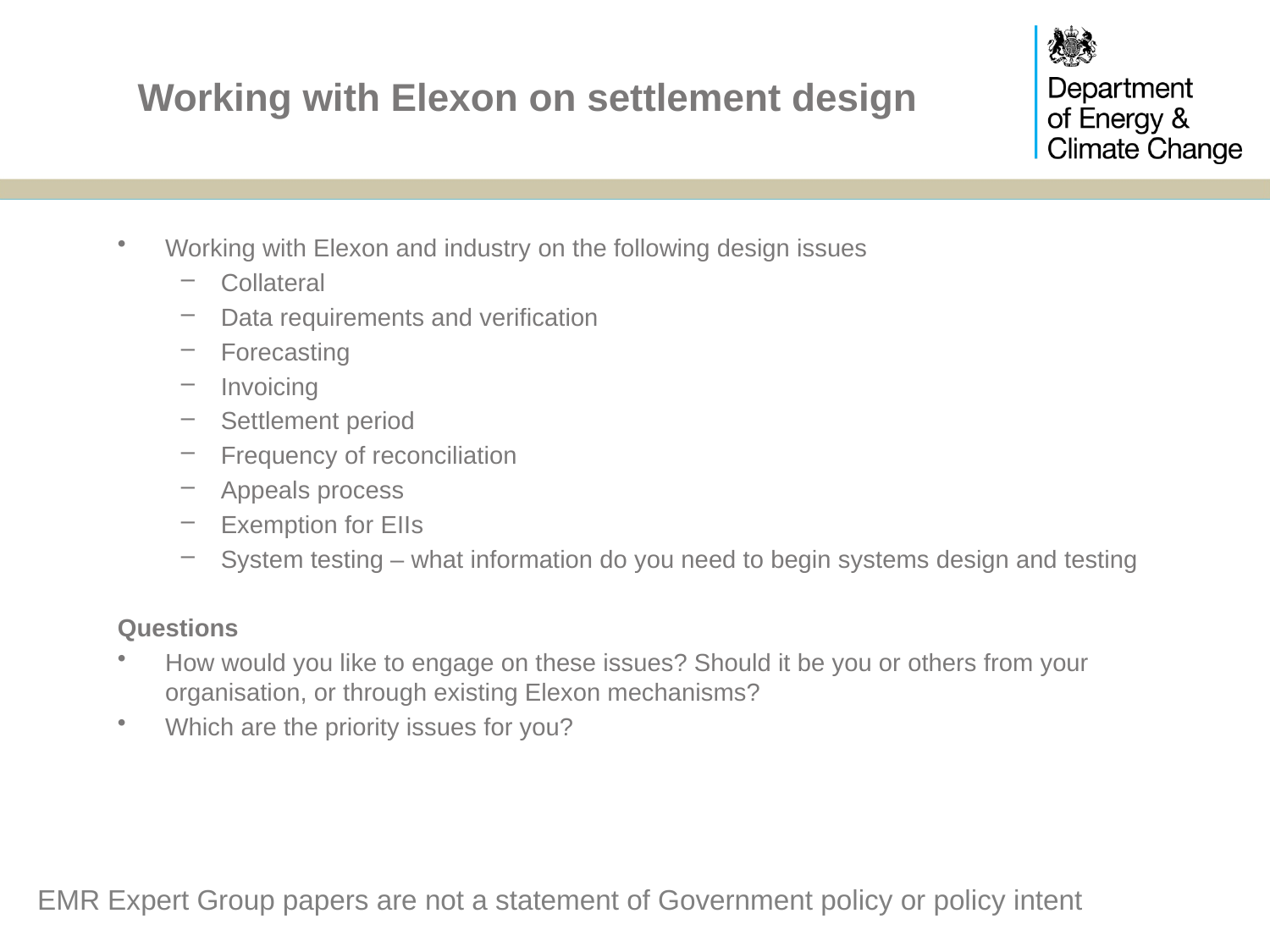

# Working with Elexon on settlement design
Working with Elexon and industry on the following design issues
Collateral
Data requirements and verification
Forecasting
Invoicing
Settlement period
Frequency of reconciliation
Appeals process
Exemption for EIIs
System testing – what information do you need to begin systems design and testing

Questions
How would you like to engage on these issues? Should it be you or others from your organisation, or through existing Elexon mechanisms?
Which are the priority issues for you?

EMR Expert Group papers are not a statement of Government policy or policy intent